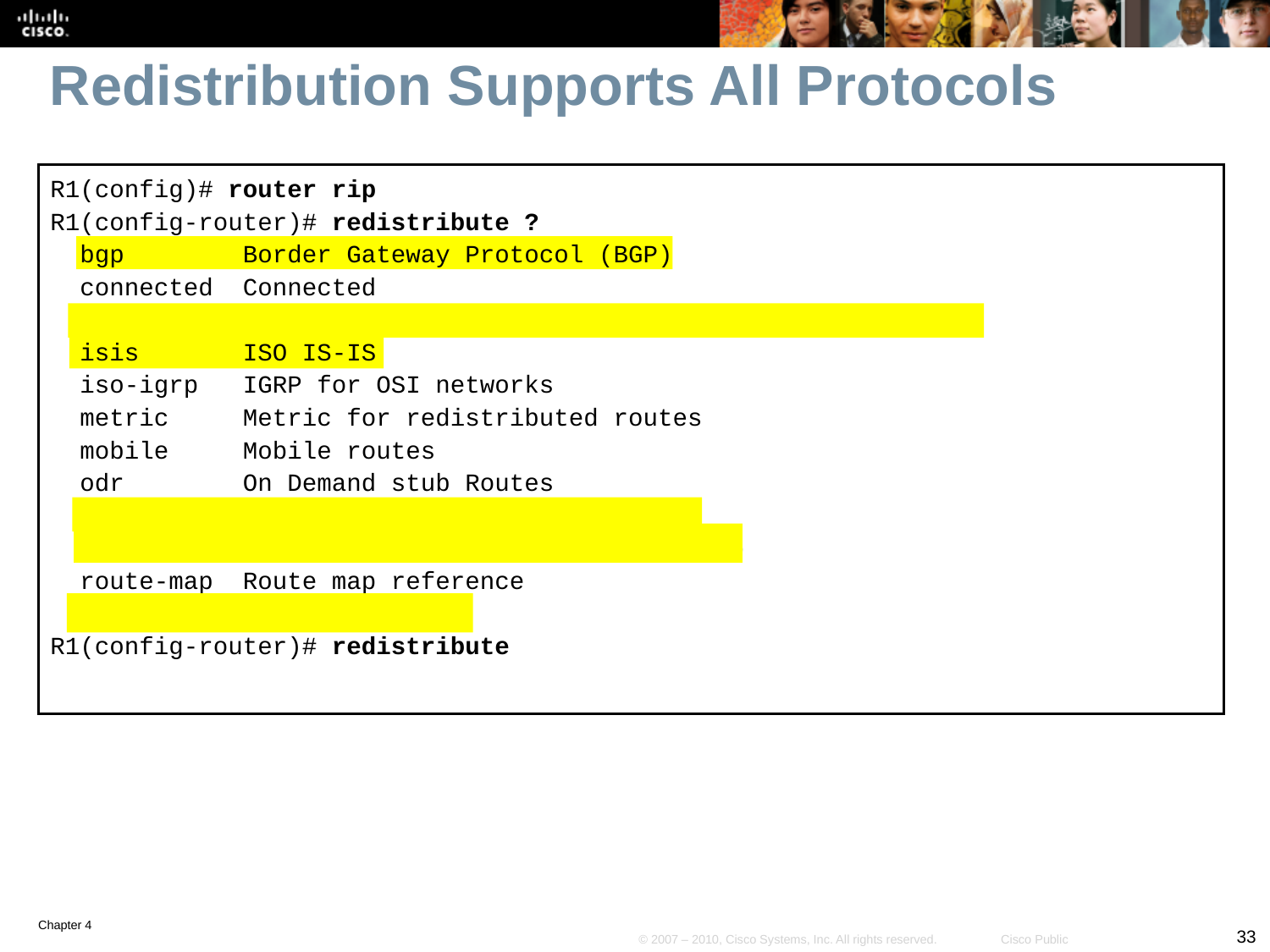

# Redistribution Supports All Protocols
R1(config)# router rip
R1(config-router)# redistribute ?
  bgp        Border Gateway Protocol (BGP)
  connected  Connected
  eigrp      Enhanced Interior Gateway Routing Protocol (EIGRP)
  isis       ISO IS-IS
  iso-igrp   IGRP for OSI networks
  metric     Metric for redistributed routes
  mobile     Mobile routes
  odr        On Demand stub Routes
  ospf       Open Shortest Path First (OSPF)
  rip        Routing Information Protocol (RIP)
  route-map  Route map reference
  static     Static routes
R1(config-router)# redistribute